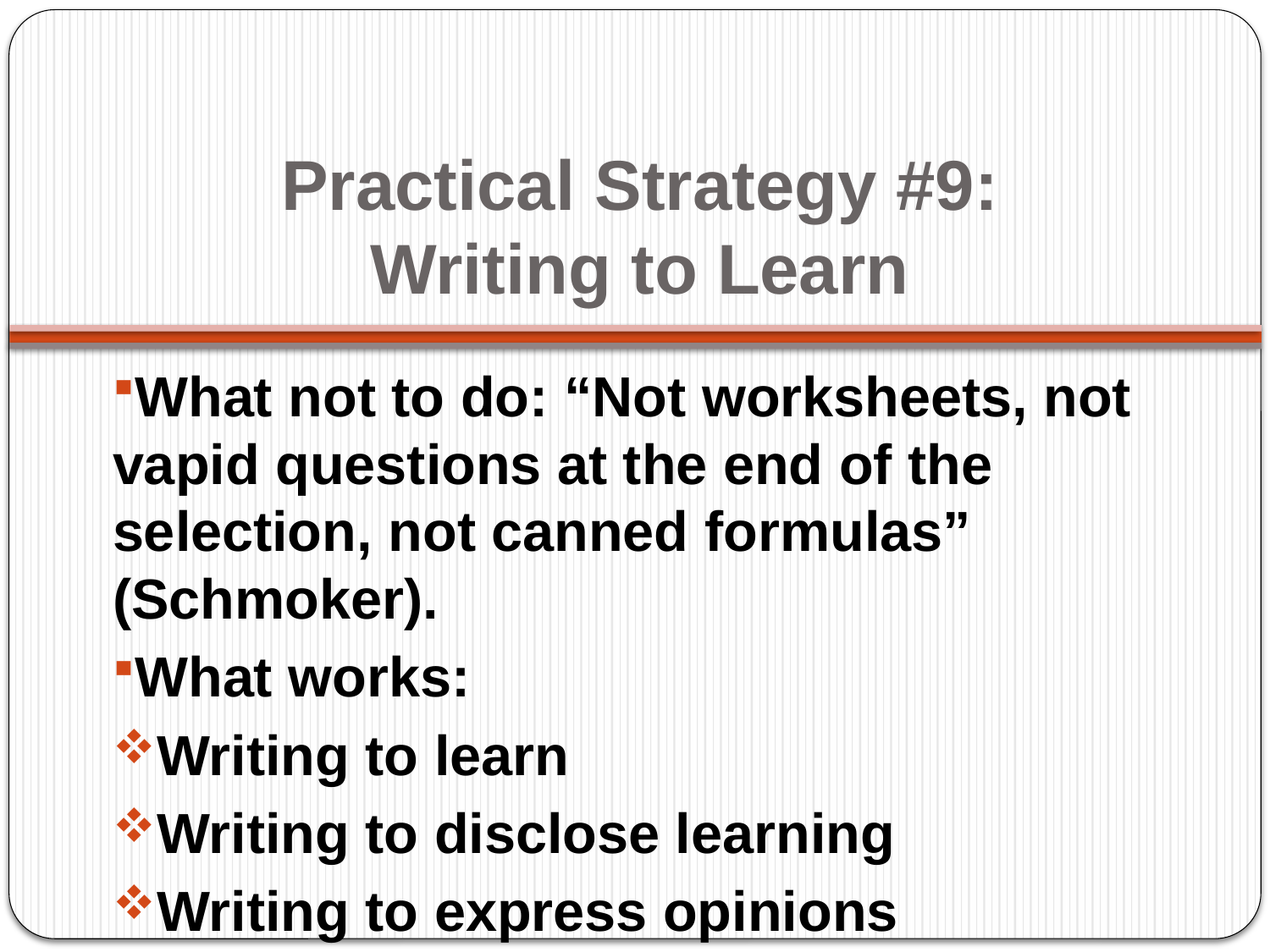

# Practical Strategy #9: Writing to Learn
What not to do: “Not worksheets, not vapid questions at the end of the selection, not canned formulas” (Schmoker).
What works:
Writing to learn
Writing to disclose learning
Writing to express opinions
Writing to connect